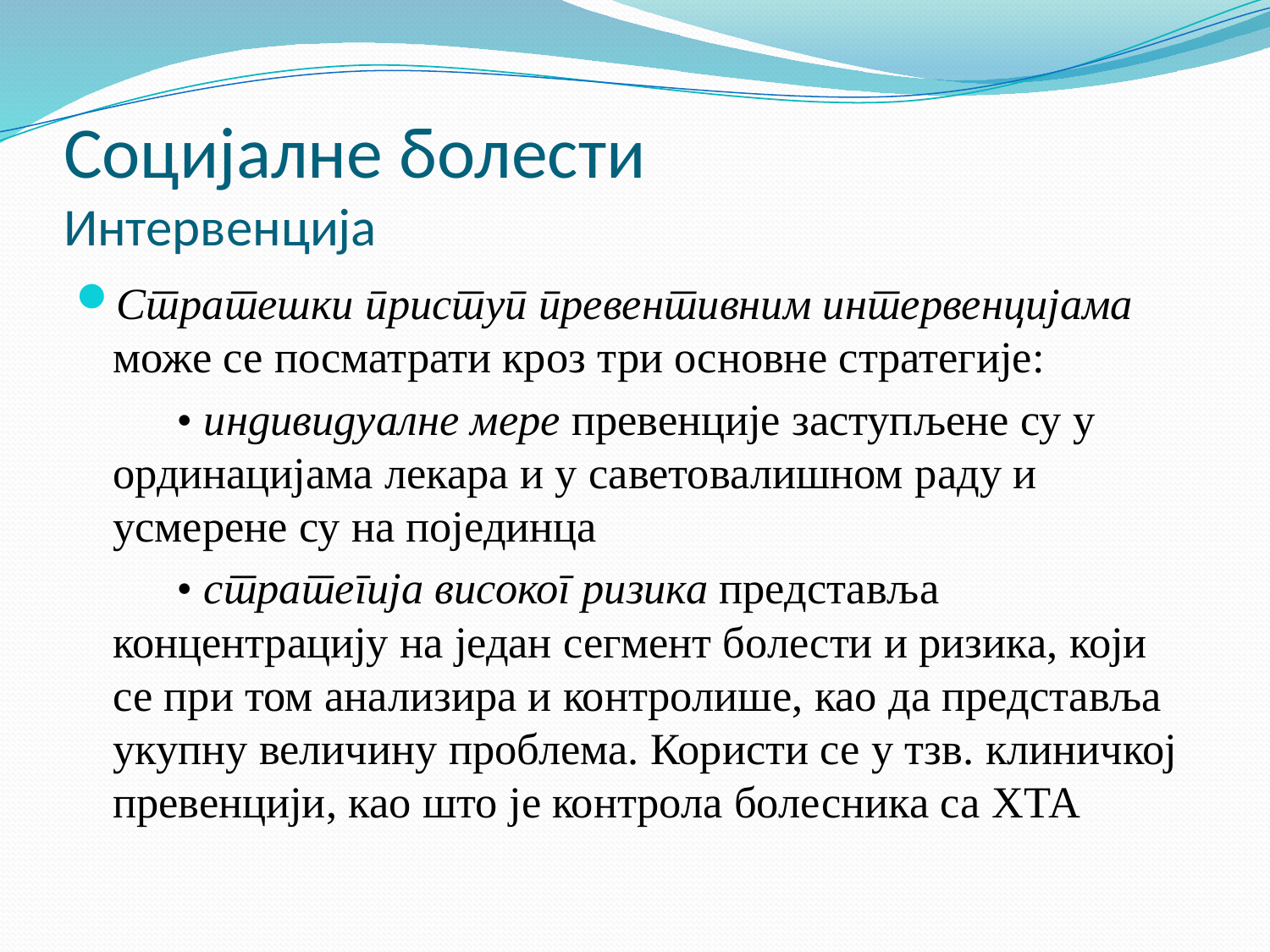

# Социјалне болести Интервенција
Стратешки приступ превентивним интервенцијама  може се посматрати кроз три основне стратегије:
         • индивидуалне мере превенције заступљене су у ординацијама лекара и у саветовалишном раду и усмерене су на појединца
         • стратегија високог ризика представља концентрацију на један сегмент болести и ризика, који се при том анализира и контролише, као да представља укупну величину проблема. Користи се у тзв. клиничкој превенцији, као што је контрола болесника са ХТА